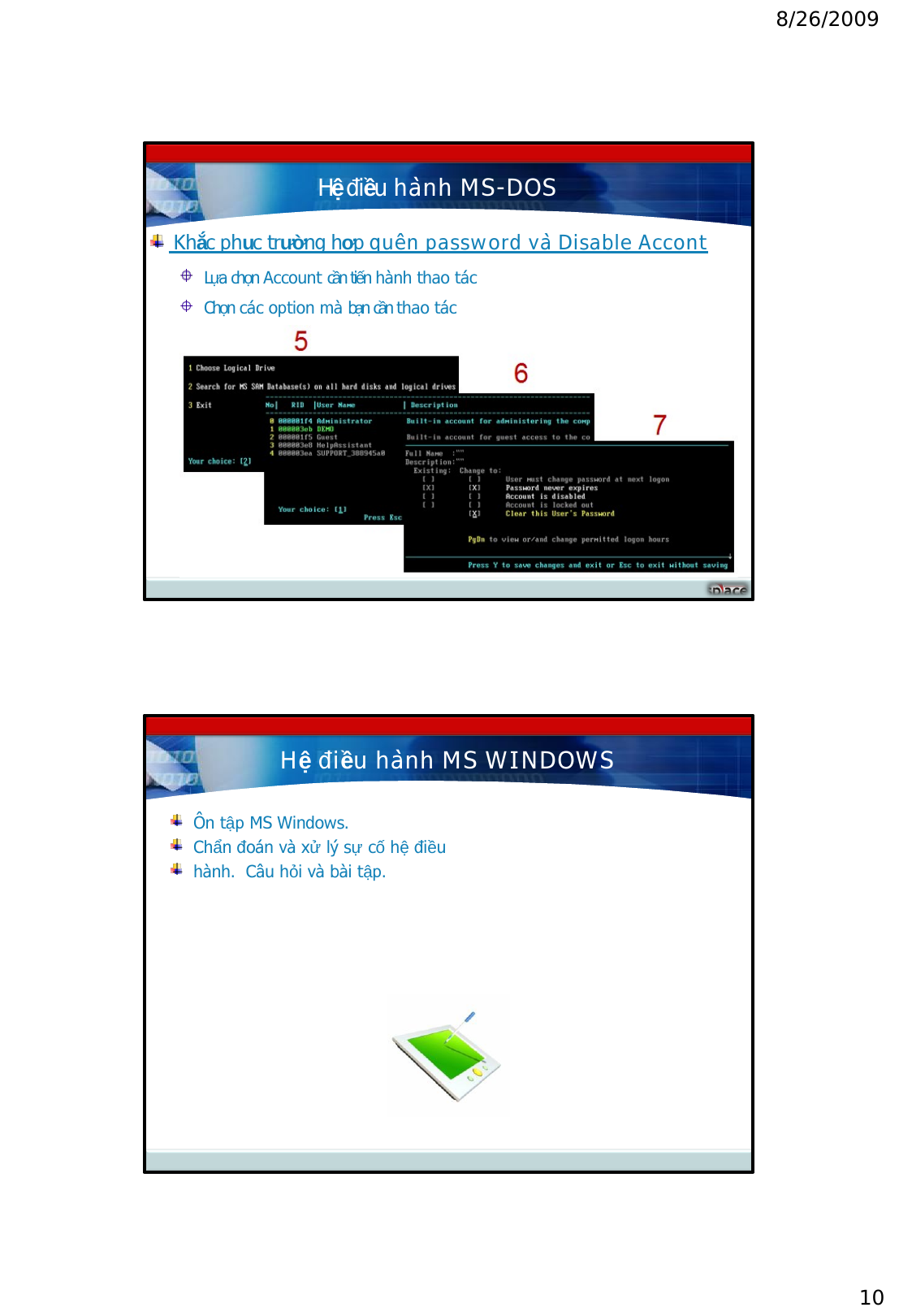

8/26/2009

Hệ điều hành MS-DOS

 Khắc phục trường hợp quên password và Disable Accont
Lựa chọn Account cần tiến hành thao tác  Chọn các option mà bạn cần thao tác

Hệ điều hành MS WINDOWS

Ôn tập MS Windows.
Chẩn đoán và xử lý sự cố hệ điều hành.  Câu hỏi và bài tập.

10